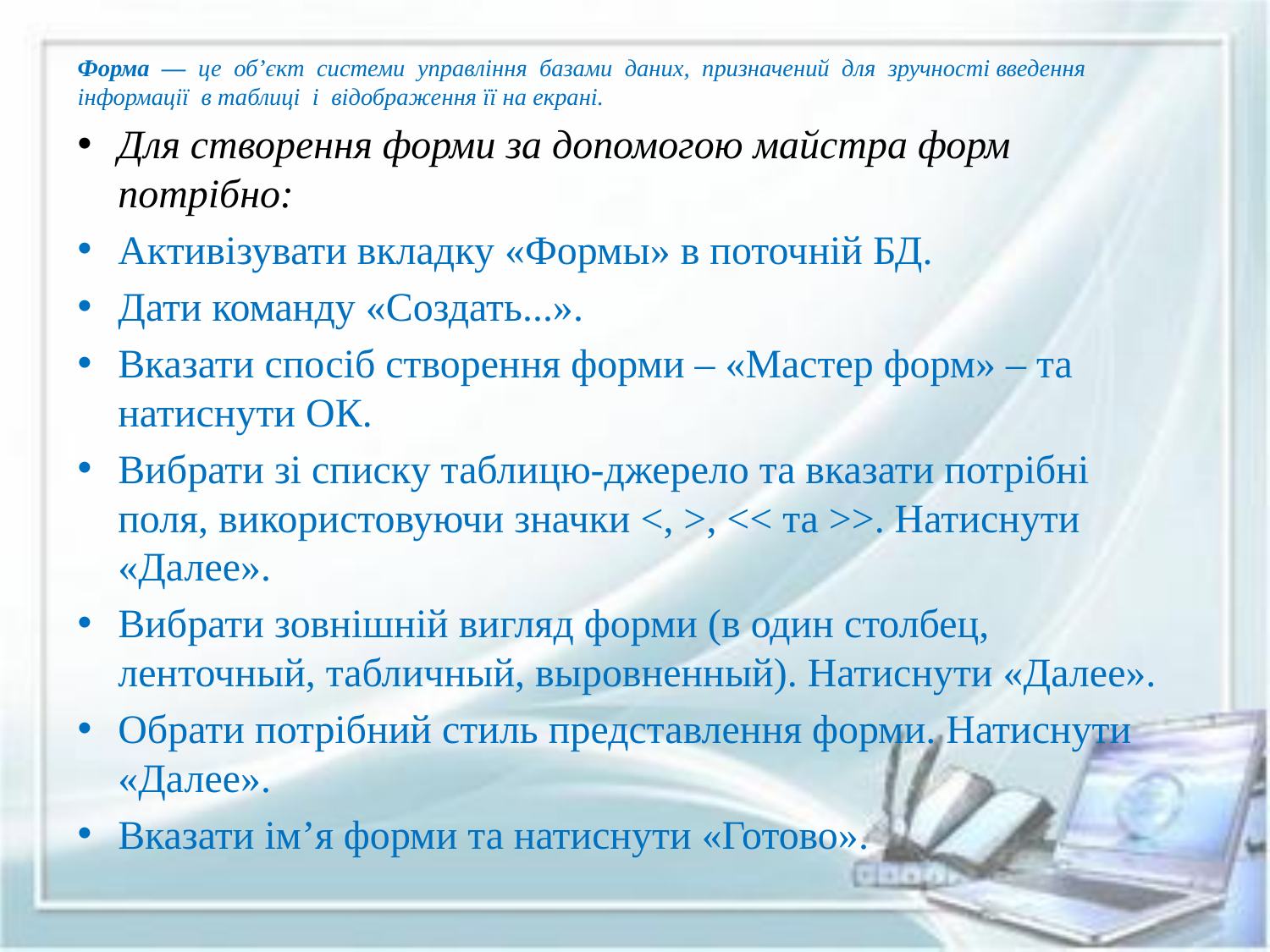

Форма  —  це  об’єкт  системи  управління  базами  даних,  призначений  для  зручності введення інформації  в таблиці  і  відображення її на екрані.
Для створення форми за допомогою майстра форм потрібно:
Активізувати вкладку «Формы» в поточній БД.
Дати команду «Создать...».
Вказати спосіб створення форми – «Мастер форм» – та натиснути ОК.
Вибрати зі списку таблицю-джерело та вказати потрібні поля, використовуючи значки <, >, << та >>. Натиснути «Далее».
Вибрати зовнішній вигляд форми (в один столбец, ленточный, табличный, выровненный). Натиснути «Далее».
Обрати потрібний стиль представлення форми. Натиснути «Далее».
Вказати ім’я форми та натиснути «Готово».